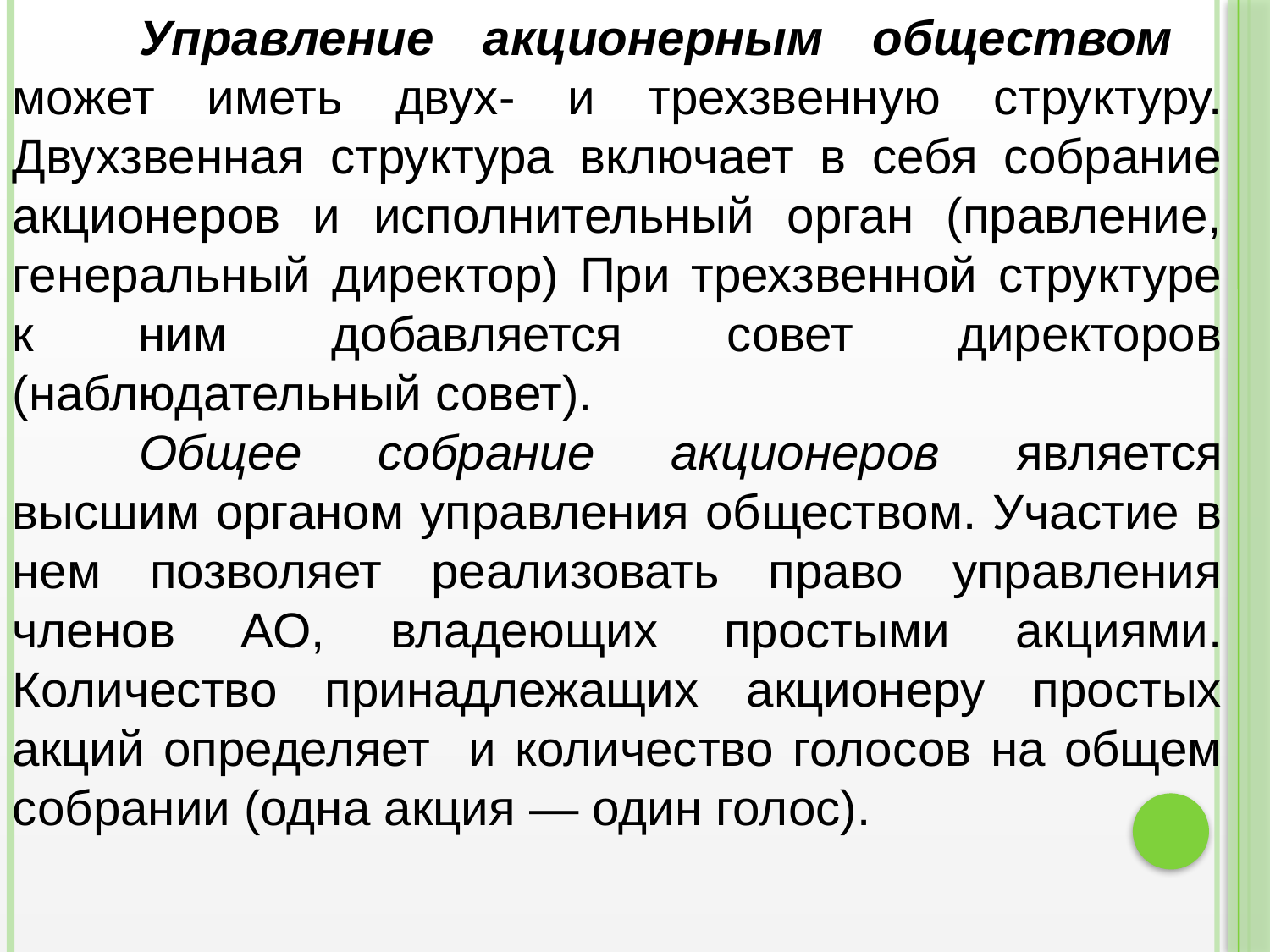

Управление акционерным обществом  может иметь двух- и трехзвенную структуру. Двухзвенная структура включает в себя собрание акционеров и исполнительный орган (правление, генеральный директор) При трехзвенной структуре к ним добавляется совет директоров (наблюдательный совет).
	Общее собрание акционеров является высшим органом управления обществом. Участие в нем позволяет реализовать право управления членов АО, владеющих простыми акциями. Количество принадлежащих акционеру простых акций определяет  и количество голосов на общем собрании (одна акция — один голос).